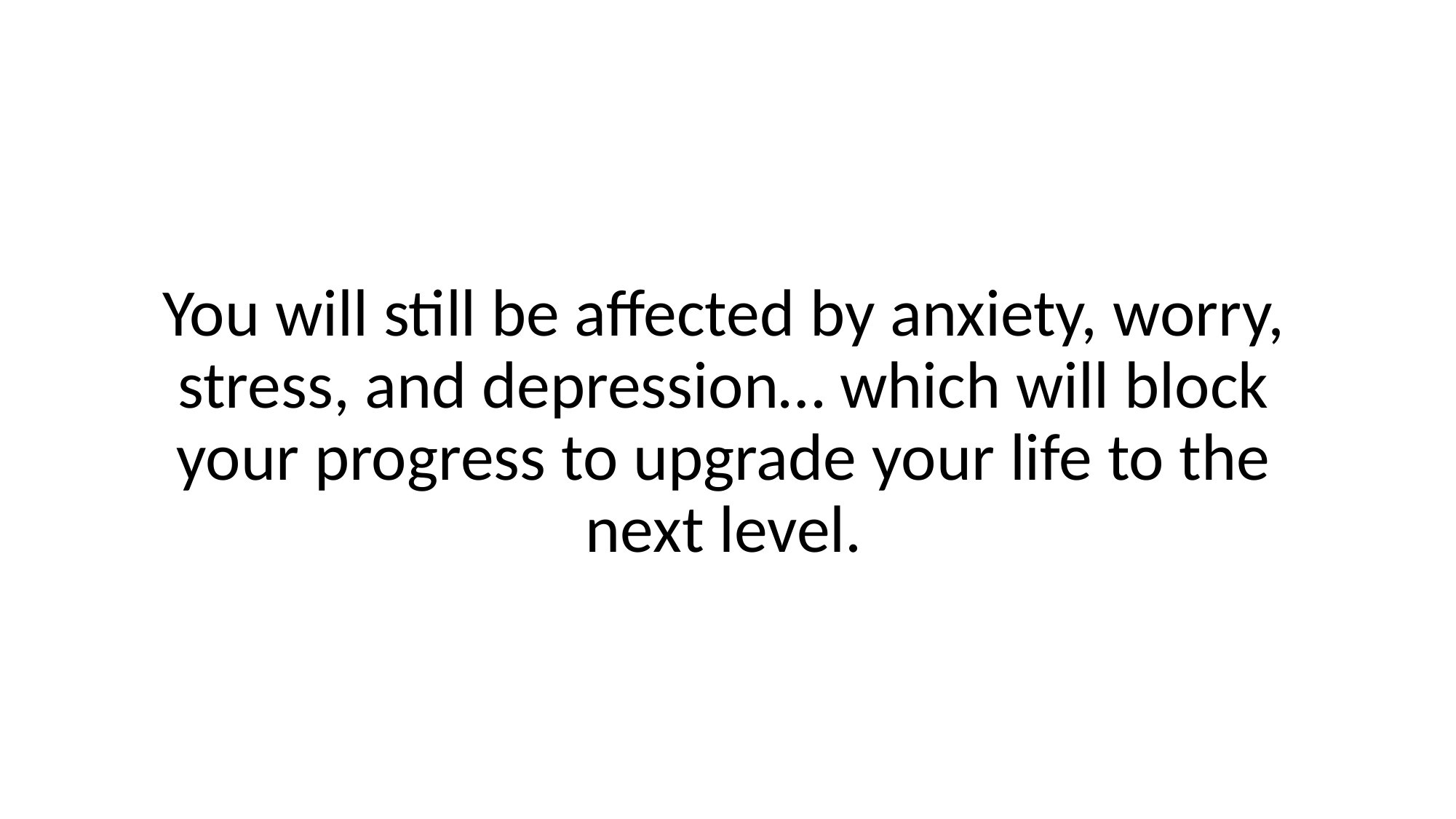

You will still be affected by anxiety, worry, stress, and depression… which will block your progress to upgrade your life to the next level.